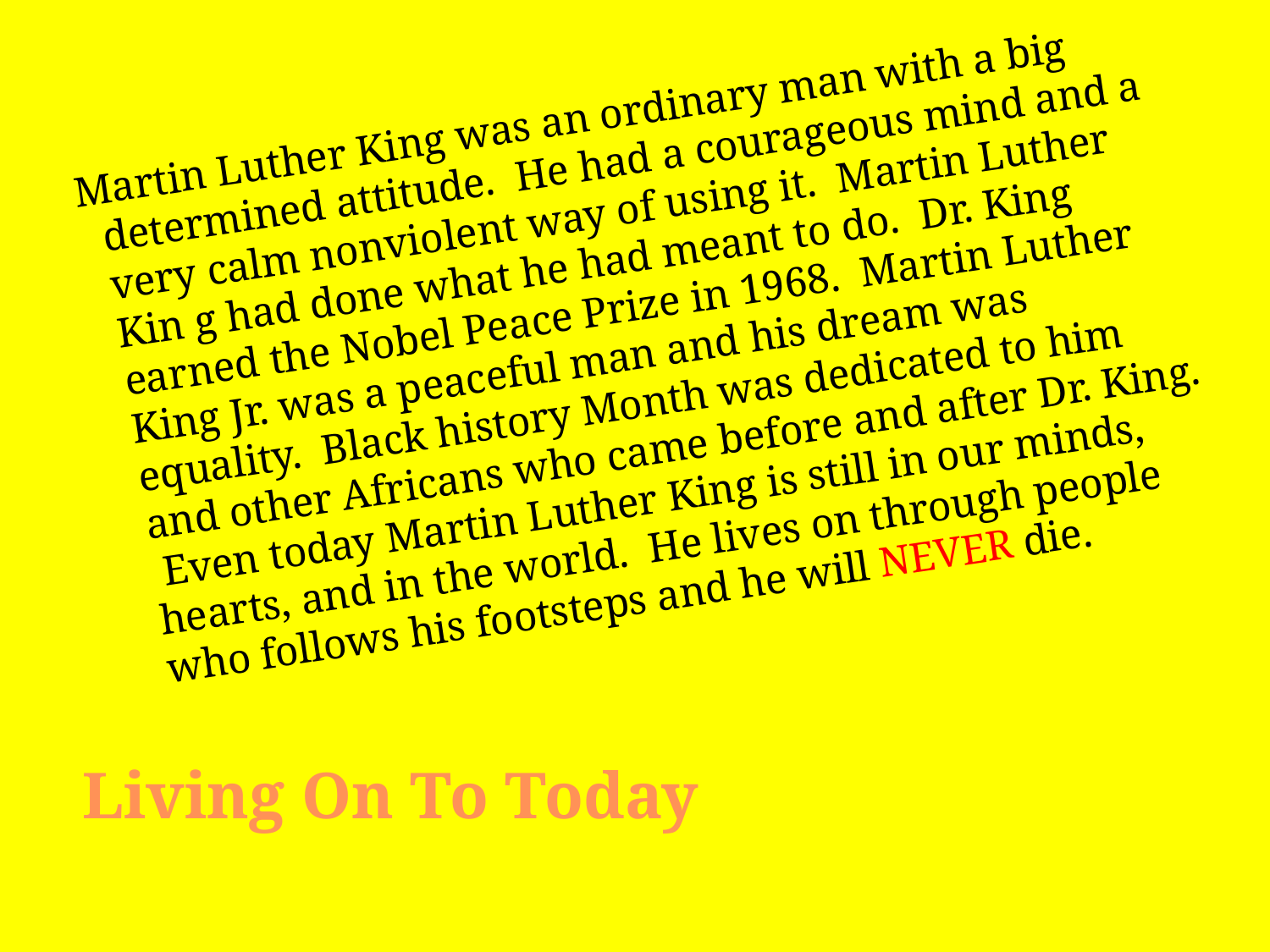

Martin Luther King was an ordinary man with a big determined attitude.  He had a courageous mind and a very calm nonviolent way of using it.  Martin Luther Kin g had done what he had meant to do.  Dr. King earned the Nobel Peace Prize in 1968.  Martin Luther King Jr. was a peaceful man and his dream was equality.  Black history Month was dedicated to him and other Africans who came before and after Dr. King.  Even today Martin Luther King is still in our minds, hearts, and in the world.  He lives on through people who follows his footsteps and he will NEVER die.
# Living On To Today